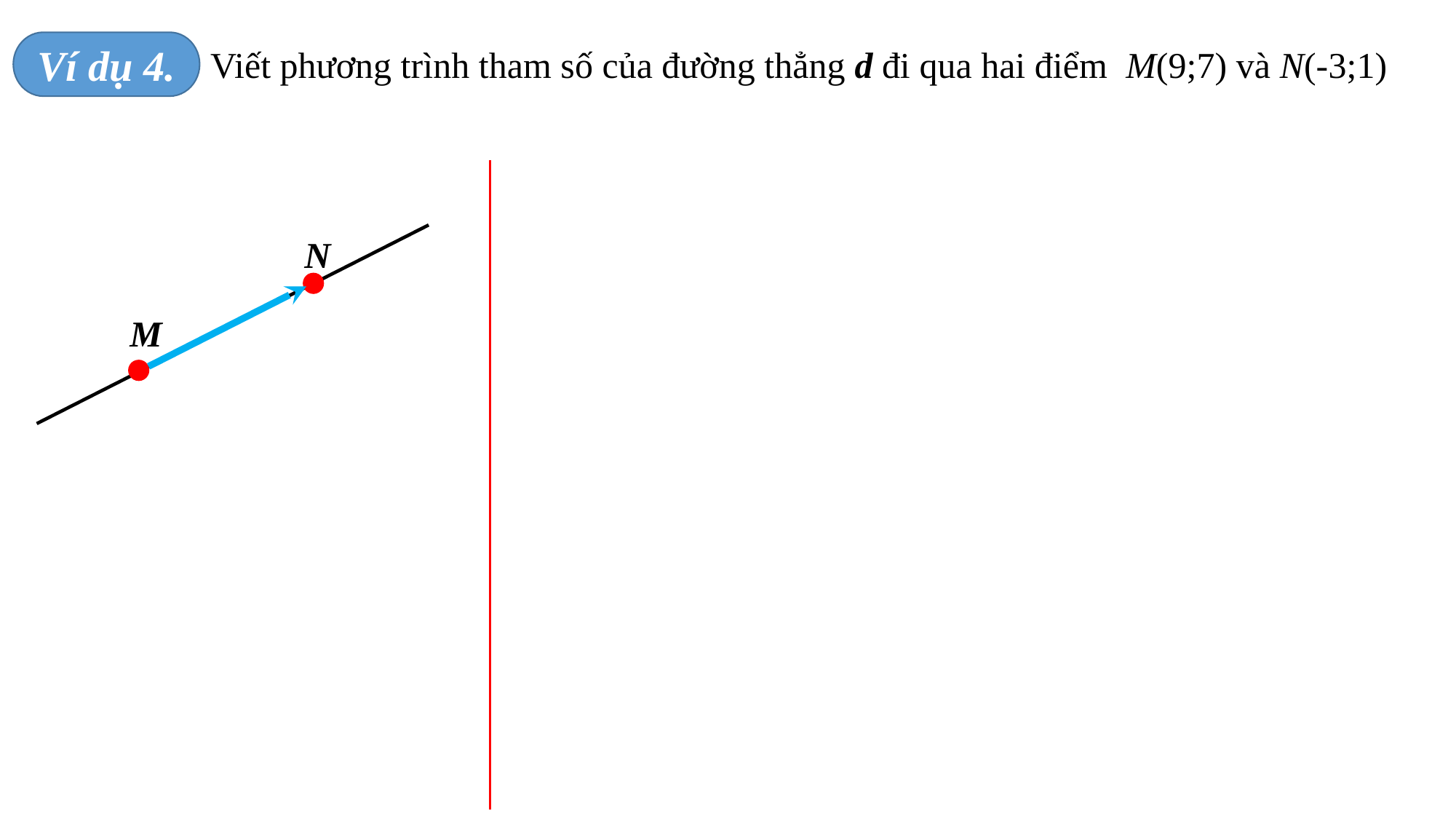

Viết phương trình tham số của đường thẳng d đi qua hai điểm  M(9;7) và N(-3;1)
Ví dụ 4.
N

M